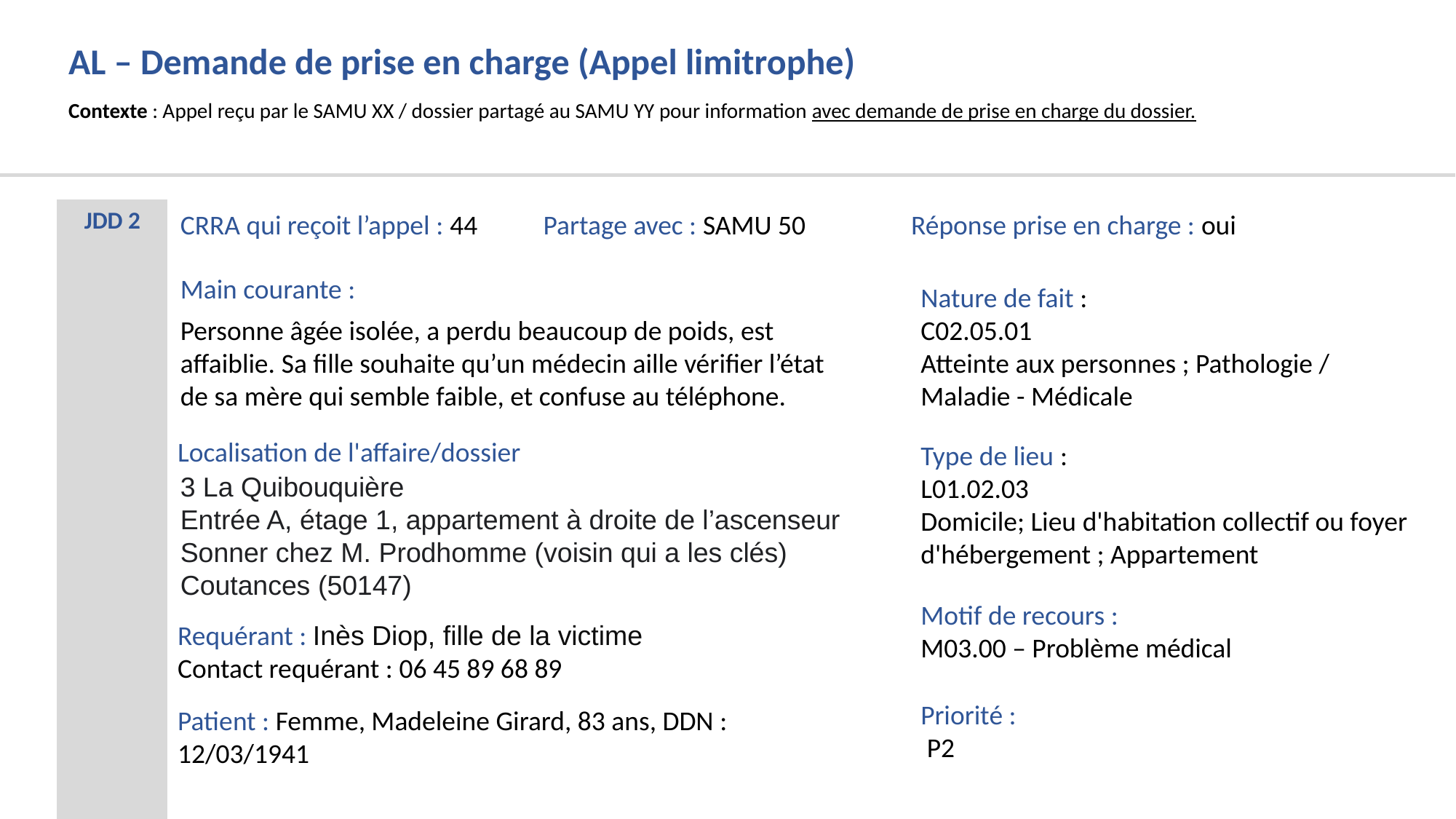

AL – Demande de prise en charge (Appel limitrophe)
Contexte : Appel reçu par le SAMU XX / dossier partagé au SAMU YY pour information avec demande de prise en charge du dossier.
JDD 2
CRRA qui reçoit l’appel : 44
Partage avec : SAMU 50
Réponse prise en charge : oui
Main courante :
Nature de fait :
C02.05.01
Atteinte aux personnes ; Pathologie / Maladie - Médicale

Personne âgée isolée, a perdu beaucoup de poids, est affaiblie. Sa fille souhaite qu’un médecin aille vérifier l’état de sa mère qui semble faible, et confuse au téléphone.
Localisation de l'affaire/dossier
Type de lieu :
L01.02.03
Domicile; Lieu d'habitation collectif ou foyer d'hébergement ; Appartement
3 La Quibouquière
Entrée A, étage 1, appartement à droite de l’ascenseur
Sonner chez M. Prodhomme (voisin qui a les clés)
Coutances (50147)
Motif de recours :
M03.00 – Problème médical
Requérant : Inès Diop, fille de la victime
Contact requérant : 06 45 89 68 89
Priorité :
 P2
Patient : Femme, Madeleine Girard, 83 ans, DDN : 12/03/1941